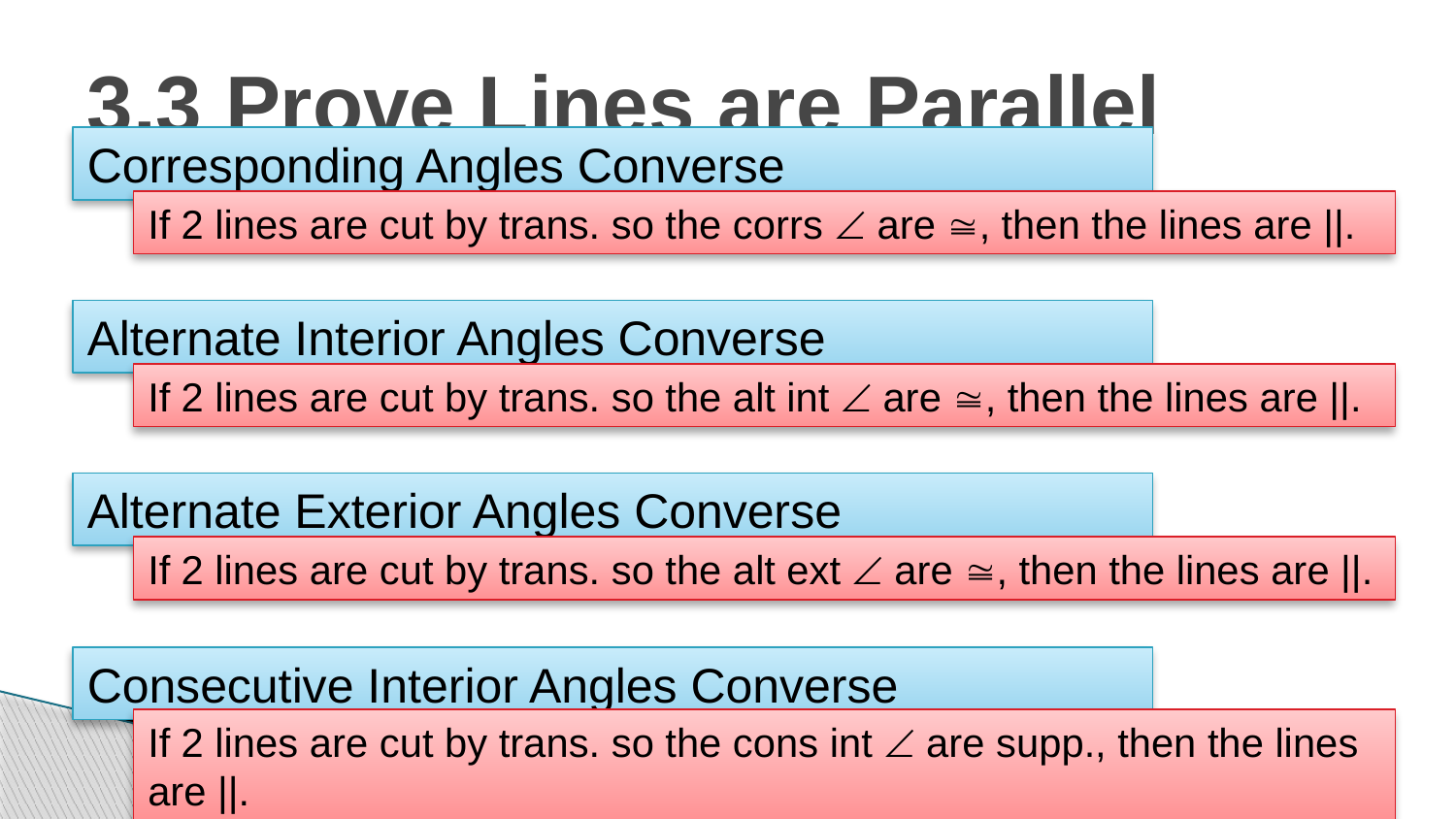

# 3.3 Prove Lines are Parallel
Corresponding Angles Converse
If 2 lines are cut by trans. so the corrs ∠ are ≅, then the lines are ||.
Alternate Interior Angles Converse
If 2 lines are cut by trans. so the alt int ∠ are ≅, then the lines are ||.
Alternate Exterior Angles Converse
If 2 lines are cut by trans. so the alt ext ∠ are ≅, then the lines are ||.
Consecutive Interior Angles Converse
If 2 lines are cut by trans. so the cons int ∠ are supp., then the lines are ||.